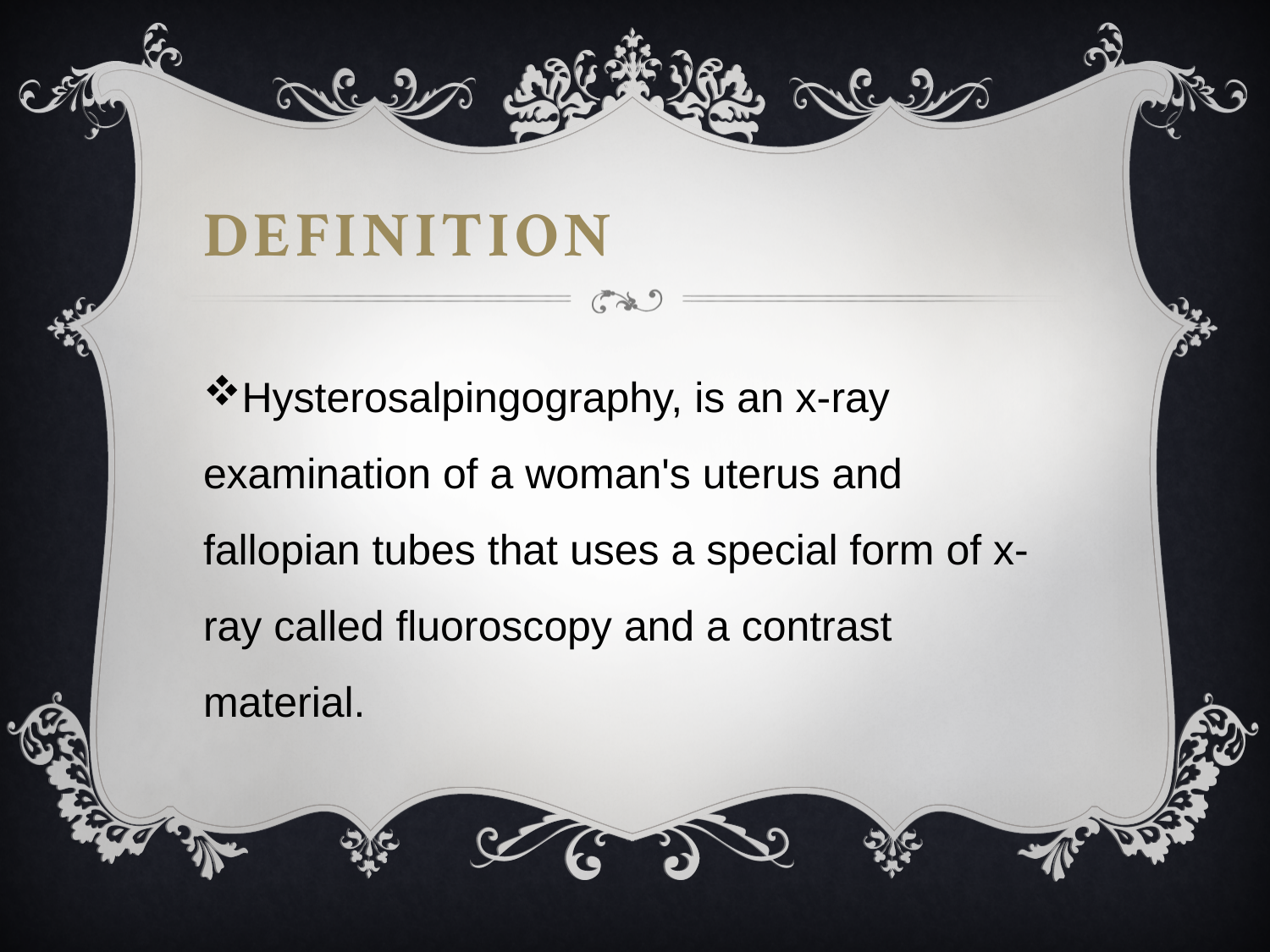

# Definition
Hysterosalpingography, is an x-ray examination of a woman's uterus and fallopian tubes that uses a special form of x-ray called fluoroscopy and a contrast material.